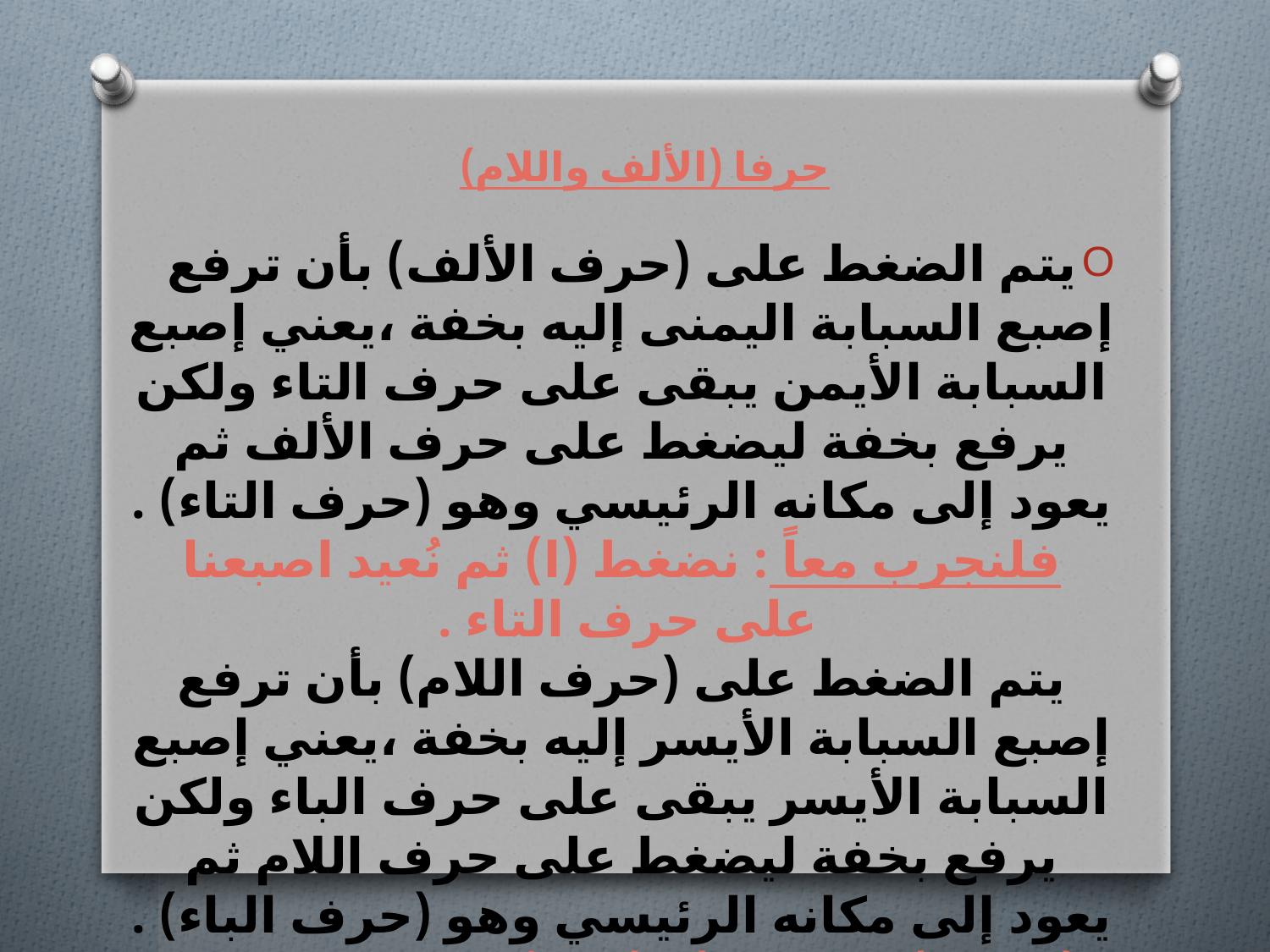

# حرفا (الألف واللام)
يتم الضغط على (حرف الألف) بأن ترفع إصبع السبابة اليمنى إليه بخفة ،يعني إصبع السبابة الأيمن يبقى على حرف التاء ولكن يرفع بخفة ليضغط على حرف الألف ثم يعود إلى مكانه الرئيسي وهو (حرف التاء) .
فلنجرب معاً : نضغط (ا) ثم نُعيد اصبعنا على حرف التاء .
يتم الضغط على (حرف اللام) بأن ترفع إصبع السبابة الأيسر إليه بخفة ،يعني إصبع السبابة الأيسر يبقى على حرف الباء ولكن يرفع بخفة ليضغط على حرف اللام ثم يعود إلى مكانه الرئيسي وهو (حرف الباء) .
(نجرب) ،نضغط ( ل) ثم نُعيد اصبعنا على حرف الباء .